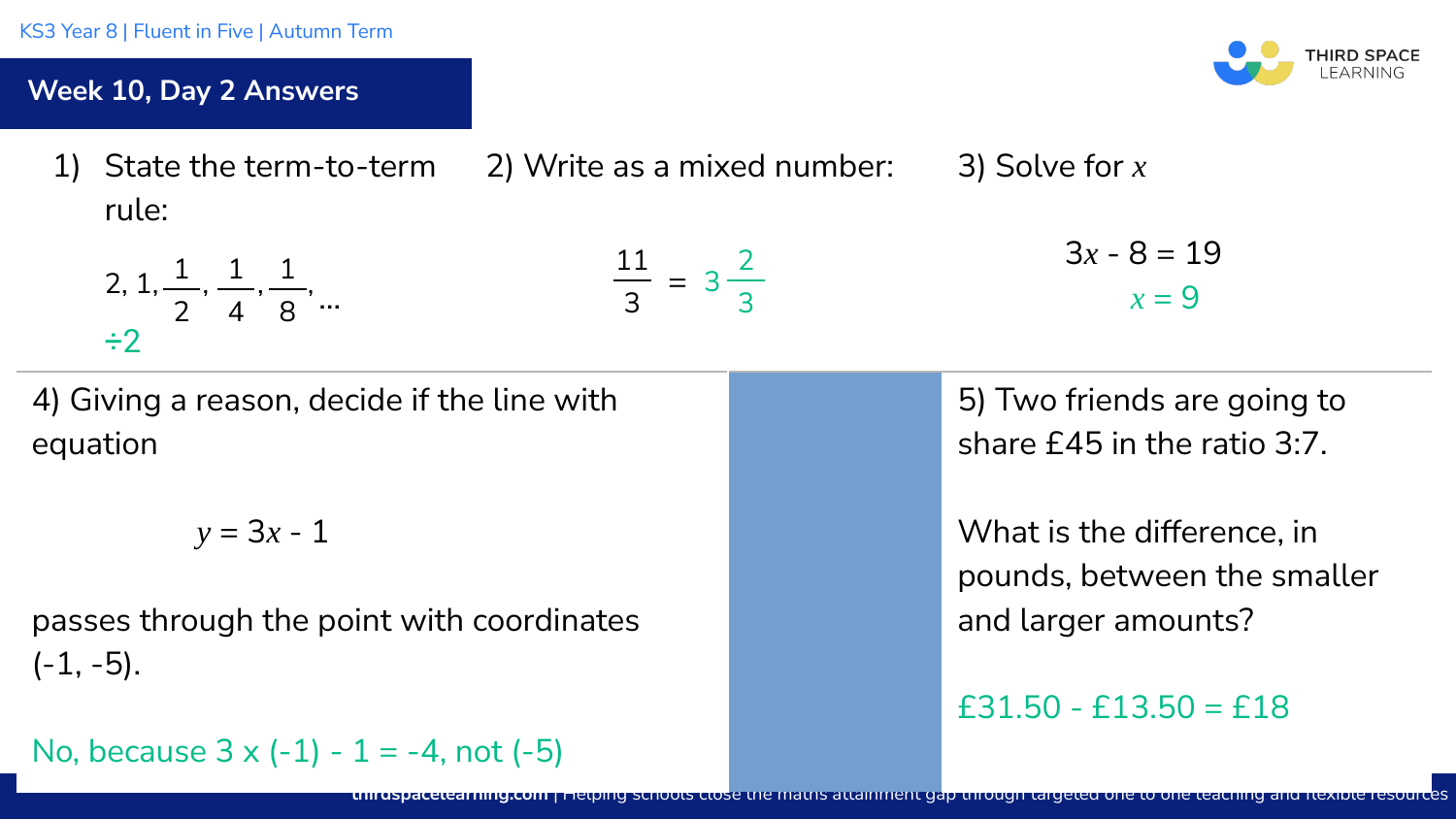

Week 10, Day 2 Answers
| State the term-to-term rule: … ÷2 |  | 2) Write as a mixed number: |  | 3) Solve for x 3x - 8 = 19 x = 9 |
| --- | --- | --- | --- | --- |
| 4) Giving a reason, decide if the line with equation y = 3x - 1 passes through the point with coordinates (-1, -5). No, because 3 x (-1) - 1 = -4, not (-5) |  |  | 5) Two friends are going to share £45 in the ratio 3:7. What is the difference, in pounds, between the smaller and larger amounts? £31.50 - £13.50 = £18 |  |
11
3
2
3
3
=
2, 1,      ,       ,      ,
1
2
1
4
1
8